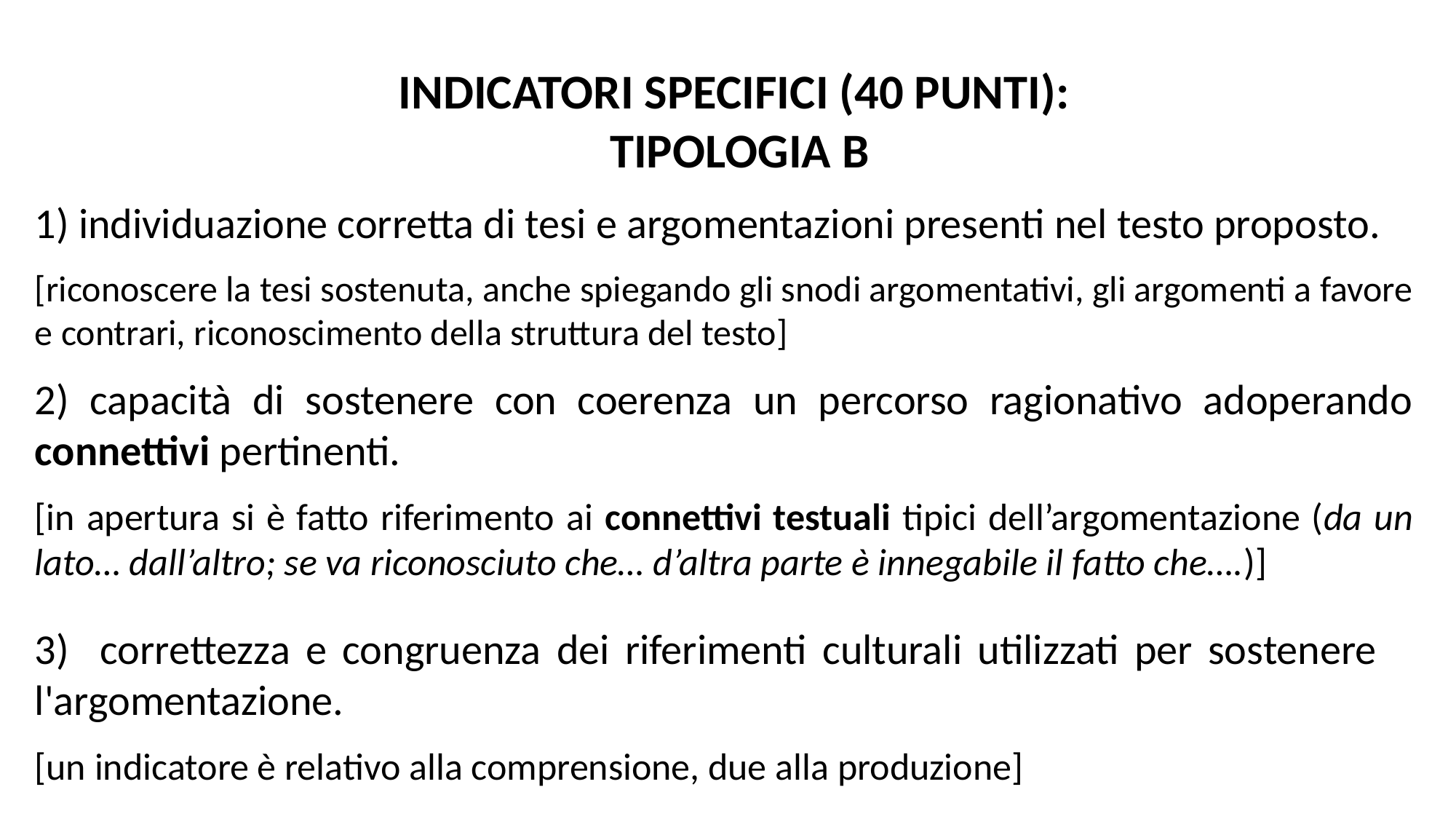

INDICATORI SPECIFICI (40 PUNTI):
TIPOLOGIA B
1) individuazione corretta di tesi e argomentazioni presenti nel testo proposto.

[riconoscere la tesi sostenuta, anche spiegando gli snodi argomentativi, gli argomenti a favore e contrari, riconoscimento della struttura del testo]
2) capacità di sostenere con coerenza un percorso ragionativo adoperando connettivi pertinenti.

[in apertura si è fatto riferimento ai connettivi testuali tipici dell’argomentazione (da un lato… dall’altro; se va riconosciuto che… d’altra parte è innegabile il fatto che….)]
3)  correttezza e congruenza dei riferimenti culturali utilizzati per sostenere l'argomentazione.

[un indicatore è relativo alla comprensione, due alla produzione]